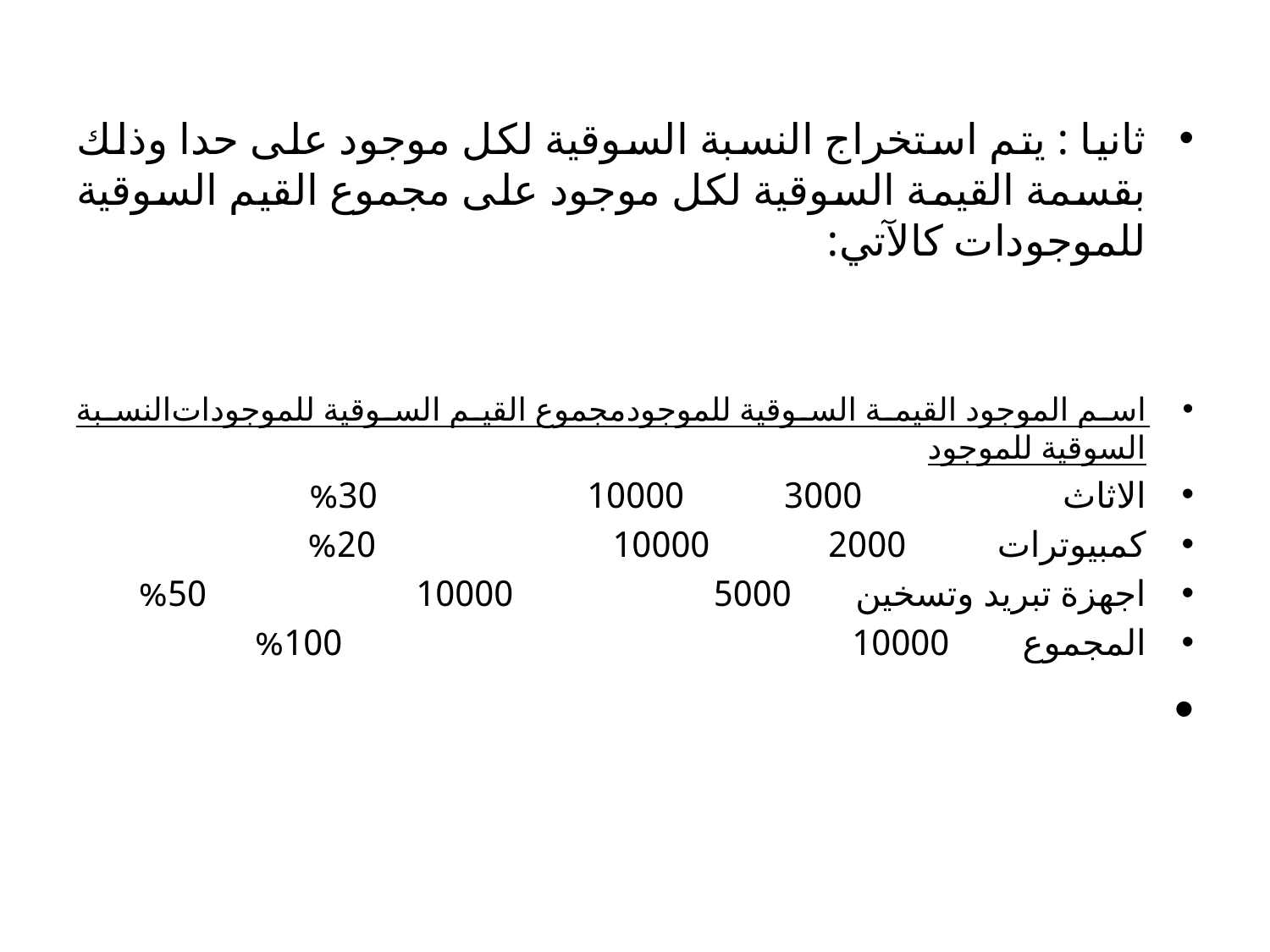

ثانيا : يتم استخراج النسبة السوقية لكل موجود على حدا وذلك بقسمة القيمة السوقية لكل موجود على مجموع القيم السوقية للموجودات كالآتي:

اسم الموجود 	القيمة السوقية للموجود	مجموع القيم السوقية للموجودات	النسبة السوقية للموجود
الاثاث	                      3000           	10000	                       30%
كمبيوترات 	         2000	             10000                          20%
اجهزة تبريد وتسخين       5000                      10000	                       50%
المجموع	        10000                                                        100%